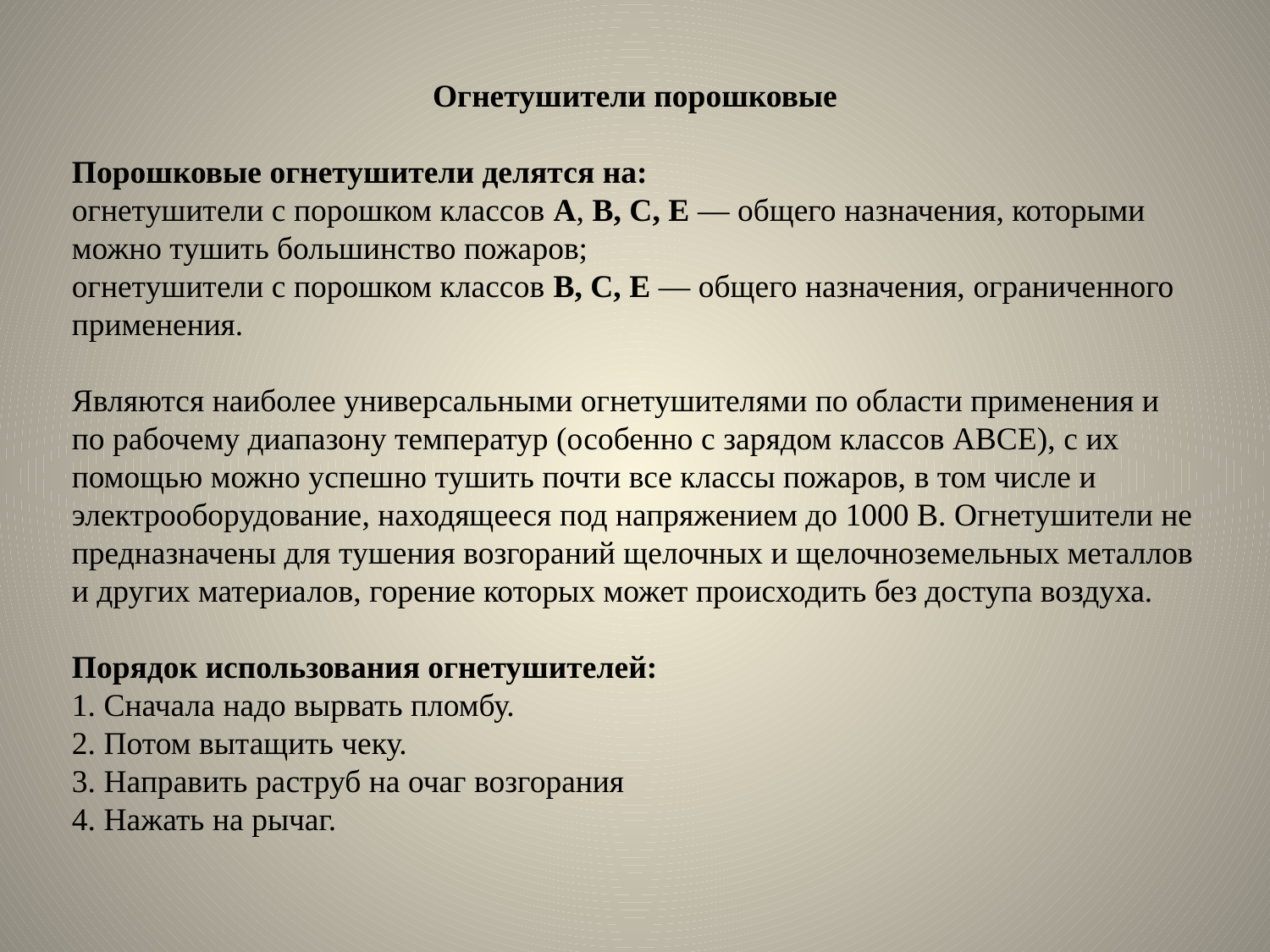

Огнетушители порошковые

Порошковые огнетушители делятся на:
огнетушители с порошком классов A, B, C, E — общего назначения, которыми можно тушить большинство пожаров;
огнетушители с порошком классов B, C, E — общего назначения, ограниченного применения.

Являются наиболее универсальными огнетушителями по области применения и по рабочему диапазону температур (особенно с зарядом классов ABCE), с их помощью можно успешно тушить почти все классы пожаров, в том числе и электрооборудование, находящееся под напряжением до 1000 В. Огнетушители не предназначены для тушения возгораний щелочных и щелочноземельных металлов и других материалов, горение которых может происходить без доступа воздуха.

Порядок использования огнетушителей:
1. Сначала надо вырвать пломбу.
2. Потом вытащить чеку.
3. Направить раструб на очаг возгорания
4. Нажать на рычаг.